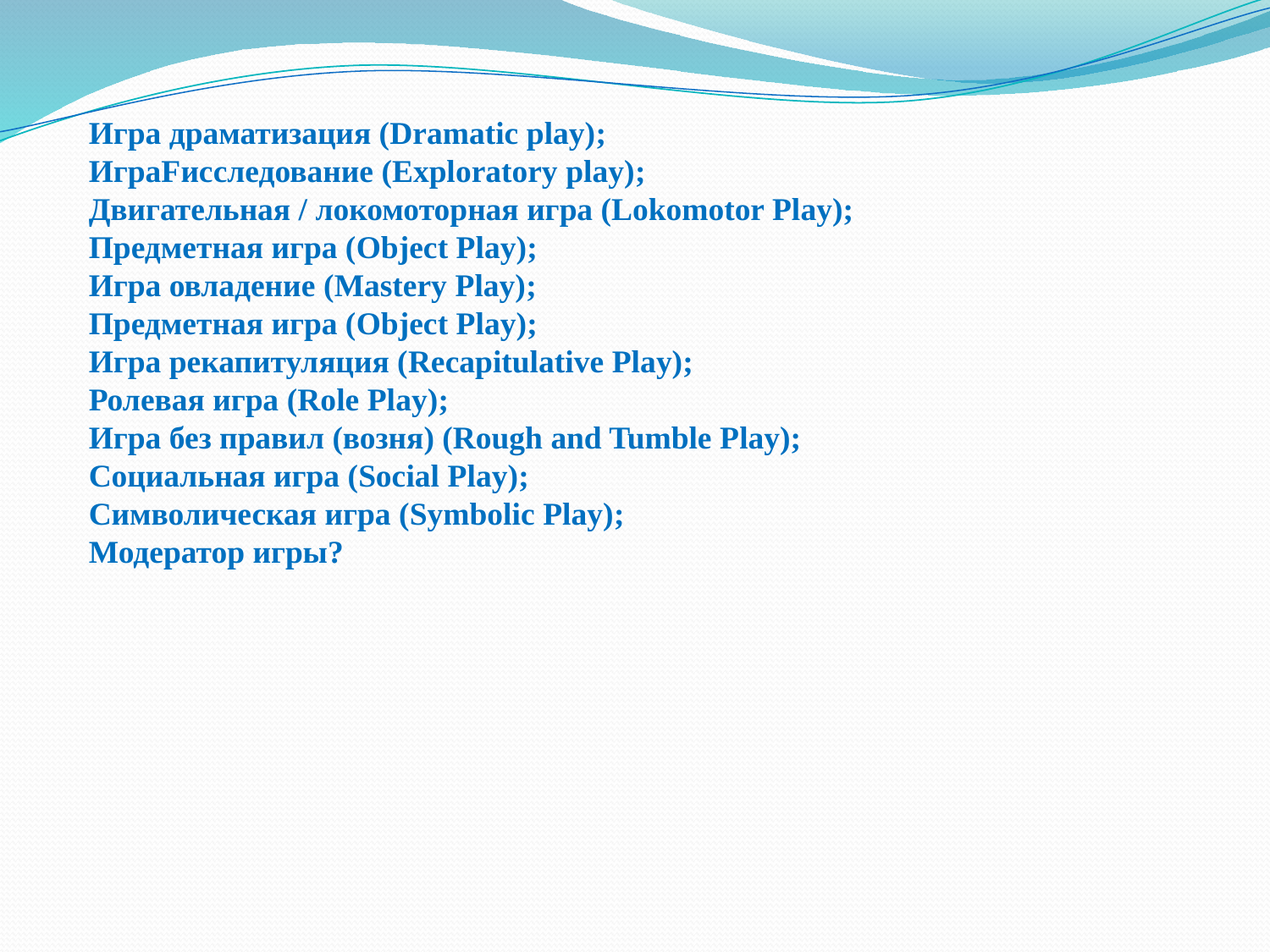

Игра драматизация (Dramatic play);
ИграFисследование (Exploratory play);
Двигательная / локомоторная игра (Lokomotor Play);
Предметная игра (Object Play);
Игра овладение (Mastery Play);
Предметная игра (Object Play);
Игра рекапитуляция (Recapitulative Play);
Ролевая игра (Role Play);
Игра без правил (возня) (Rough and Tumble Play);
Социальная игра (Social Play);
Символическая игра (Symbolic Play);
Модератор игры?